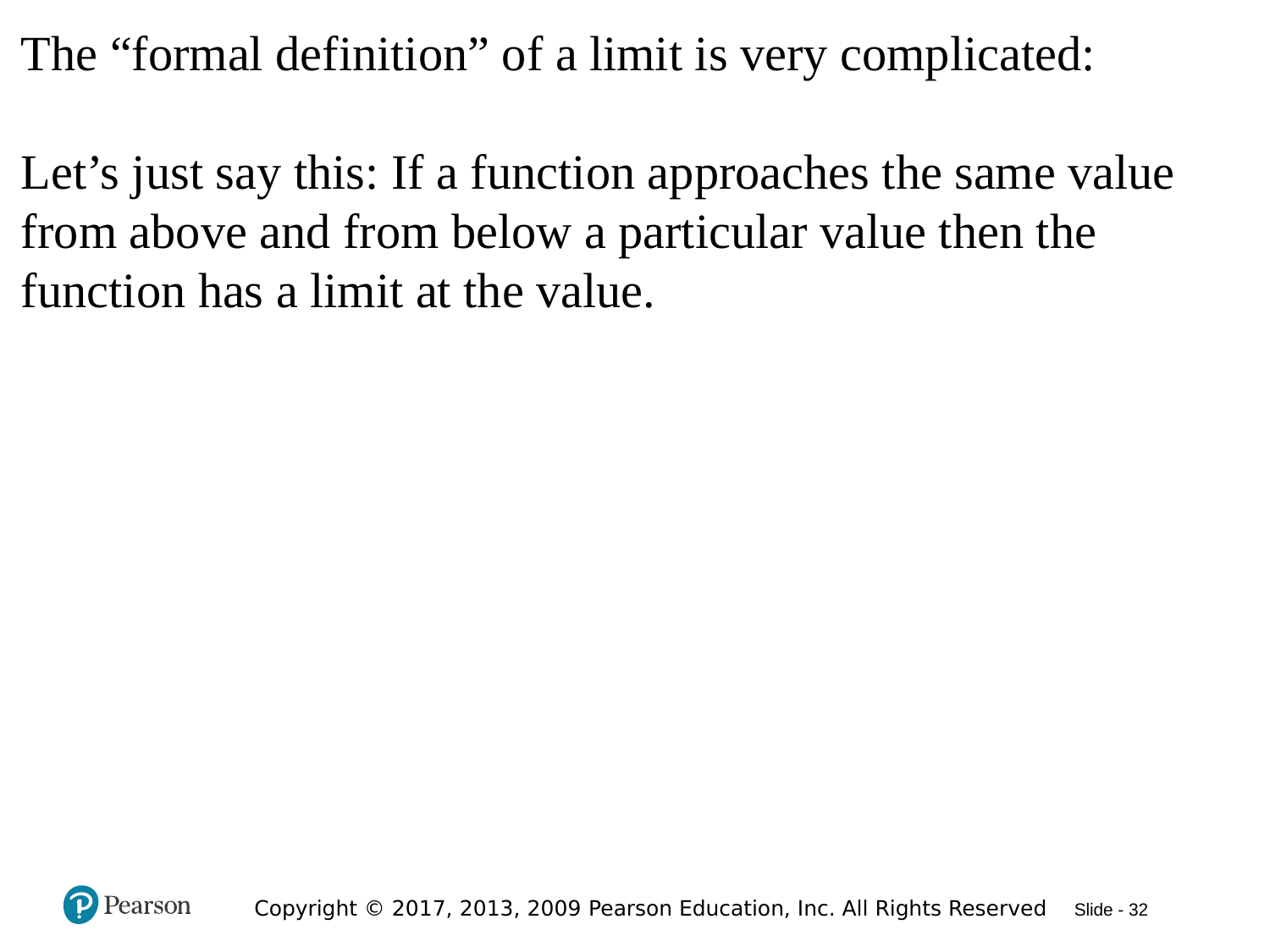

The “formal definition” of a limit is very complicated:

Let’s just say this: If a function approaches the same value from above and from below a particular value then the function has a limit at the value.